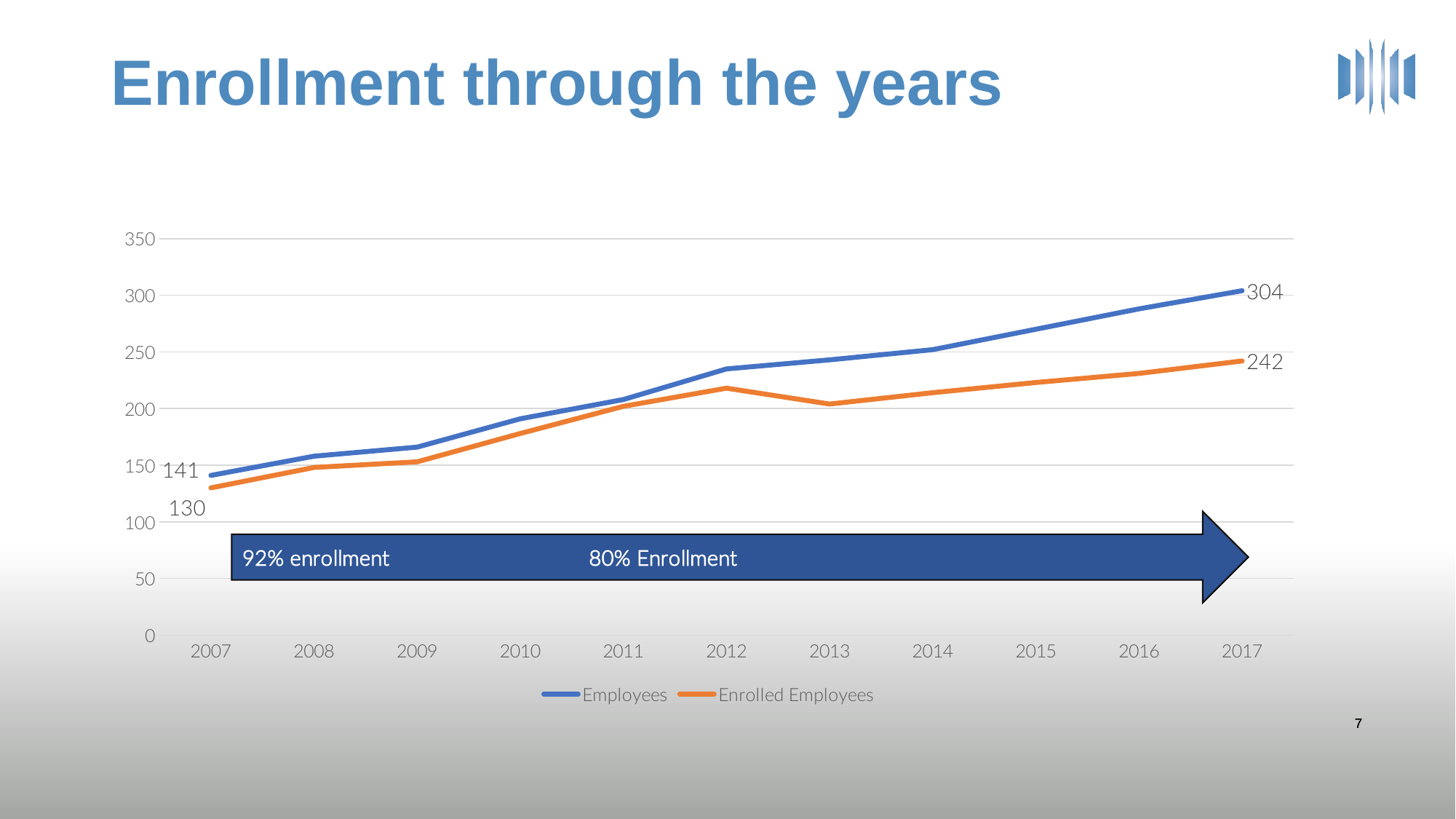

# Enrollment through the years

### Chart

| Category | Employees | Enrolled Employees |
|---|---|---|
| 2007 | 141.0 | 130.0 |
| 2008 | 158.0 | 148.0 |
| 2009 | 166.0 | 153.0 |
| 2010 | 191.0 | 178.0 |
| 2011 | 208.0 | 202.0 |
| 2012 | 235.0 | 218.0 |
| 2013 | 243.0 | 204.0 |
| 2014 | 252.0 | 214.0 |
| 2015 | 270.0 | 223.0 |
| 2016 | 288.0 | 231.0 |
| 2017 | 304.0 | 242.0 |